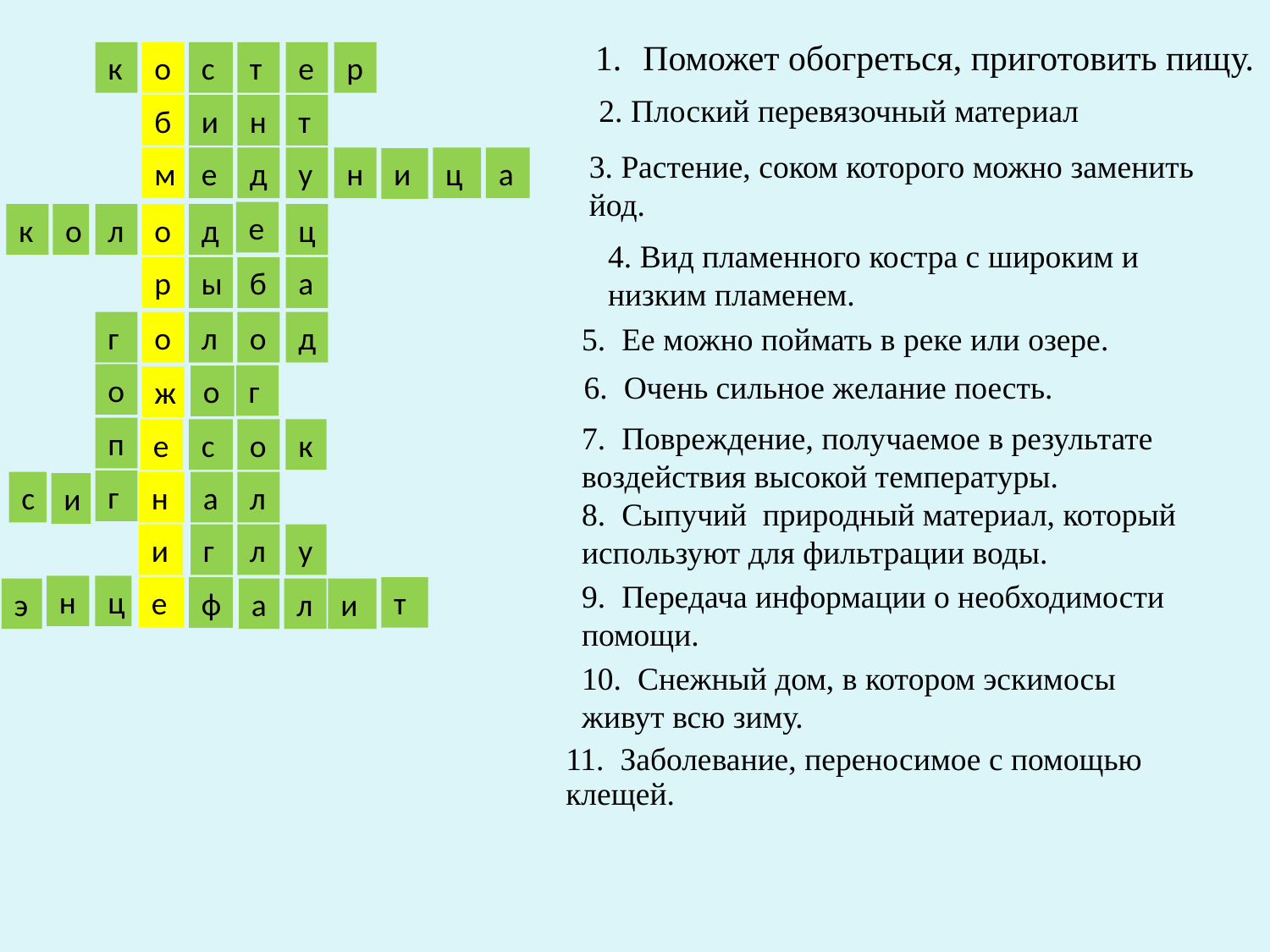

Поможет обогреться, приготовить пищу.
к
о
с
т
е
р
2. Плоский перевязочный материал
б
и
н
т
3. Растение, соком которого можно заменить йод.
м
е
д
у
н
ц
а
и
е
к
о
л
о
д
ц
4. Вид пламенного костра с широким и низким пламенем.
р
ы
б
а

5.  Ее можно поймать в реке или озере.
г
о
л
о
д
6.  Очень сильное желание поесть.
о
г
о
ж
7.  Повреждение, получаемое в результате воздействия высокой температуры.
п
е
с
о
к
|  |
| --- |
|  |
|  |
|  |
|  |
|  |
|  |
|  |
|  |
г
с
н
а
л
и
8.  Сыпучий  природный материал, который используют для фильтрации воды.
и
г
л
у
9.  Передача информации о необходимости помощи.
н
ц
е
т
ф
э
а
л
и
10.  Снежный дом, в котором эскимосы живут всю зиму.
| 11. Заболевание, переносимое с помощью клещей. |
| --- |